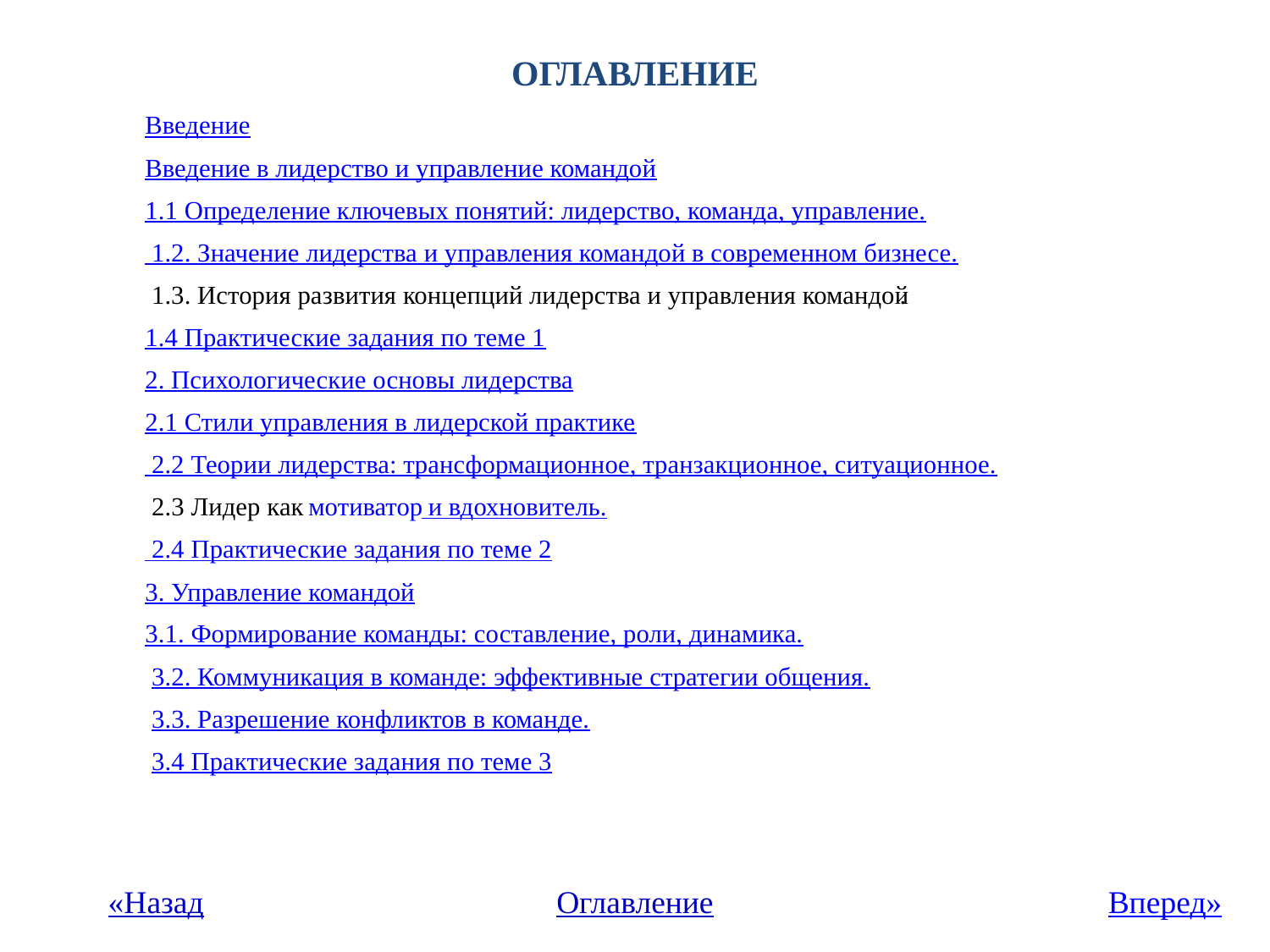

# Оглавление
Введение
Введение в лидерство и управление командой
1.1 Определение ключевых понятий: лидерство, команда, управление.
 1.2. Значение лидерства и управления командой в современном бизнесе.
 1.3. История развития концепций лидерства и управления командой.
1.4 Практические задания по теме 1
2. Психологические основы лидерства
2.1 Стили управления в лидерской практике.
 2.2 Теории лидерства: трансформационное, транзакционное, ситуационное.
 2.3 Лидер как мотиватор и вдохновитель.
 2.4 Практические задания по теме 2
3. Управление командой
3.1. Формирование команды: составление, роли, динамика.
 3.2. Коммуникация в команде: эффективные стратегии общения.
 3.3. Разрешение конфликтов в команде.
 3.4 Практические задания по теме 3

«Назад
Оглавление
Вперед»